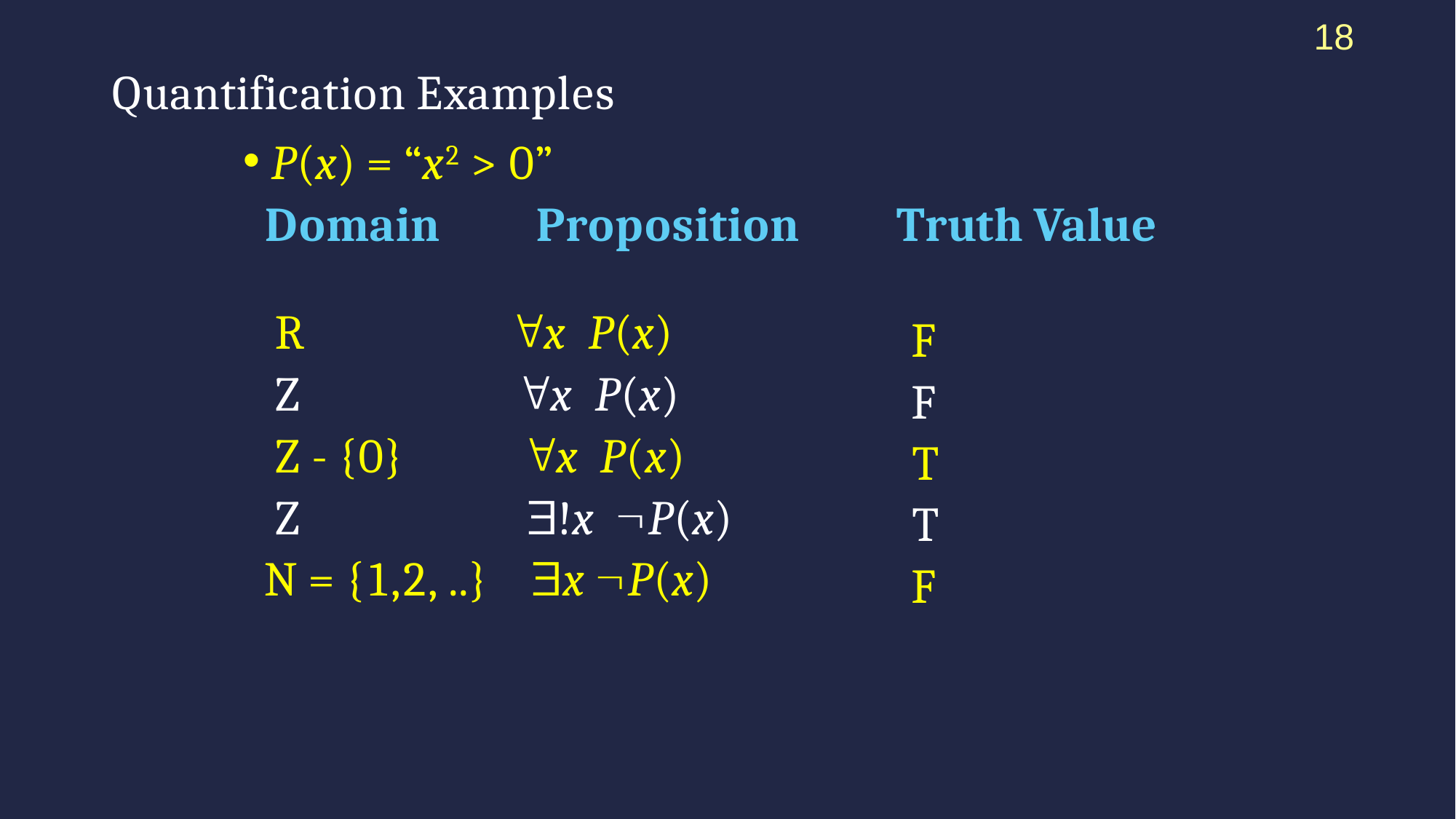

18
# Quantification Examples
P(x) = “x2 > 0”
  Domain         Proposition         Truth Value
   R                   ∀x  P(x)
   Z                    ∀x  P(x)
   Z - {0}           ∀x  P(x)
   Z                     ∃!x  ¬P(x)
  N = {1,2, ..}    ∃x ¬P(x)

F
F
T
T
F